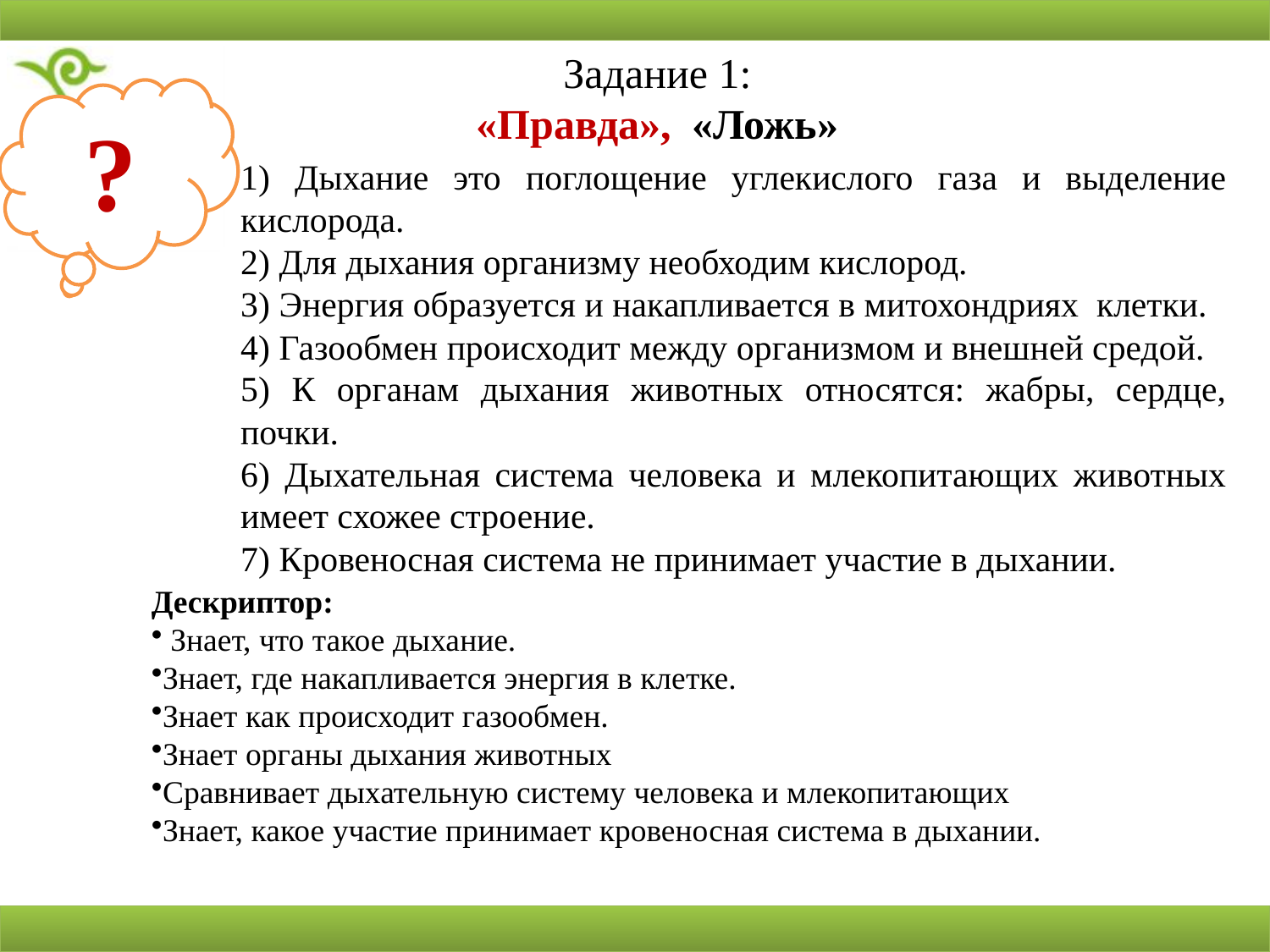

Задание 1:
«Правда»,  «Ложь»
?
1) Дыхание это поглощение углекислого газа и выделение кислорода.
2) Для дыхания организму необходим кислород.
3) Энергия образуется и накапливается в митохондриях  клетки.
4) Газообмен происходит между организмом и внешней средой.
5) К органам дыхания животных относятся: жабры, сердце, почки.
6) Дыхательная система человека и млекопитающих животных имеет схожее строение.
7) Кровеносная система не принимает участие в дыхании.
Дескриптор:
 Знает, что такое дыхание.
Знает, где накапливается энергия в клетке.
Знает как происходит газообмен.
Знает органы дыхания животных
Сравнивает дыхательную систему человека и млекопитающих
Знает, какое участие принимает кровеносная система в дыхании.